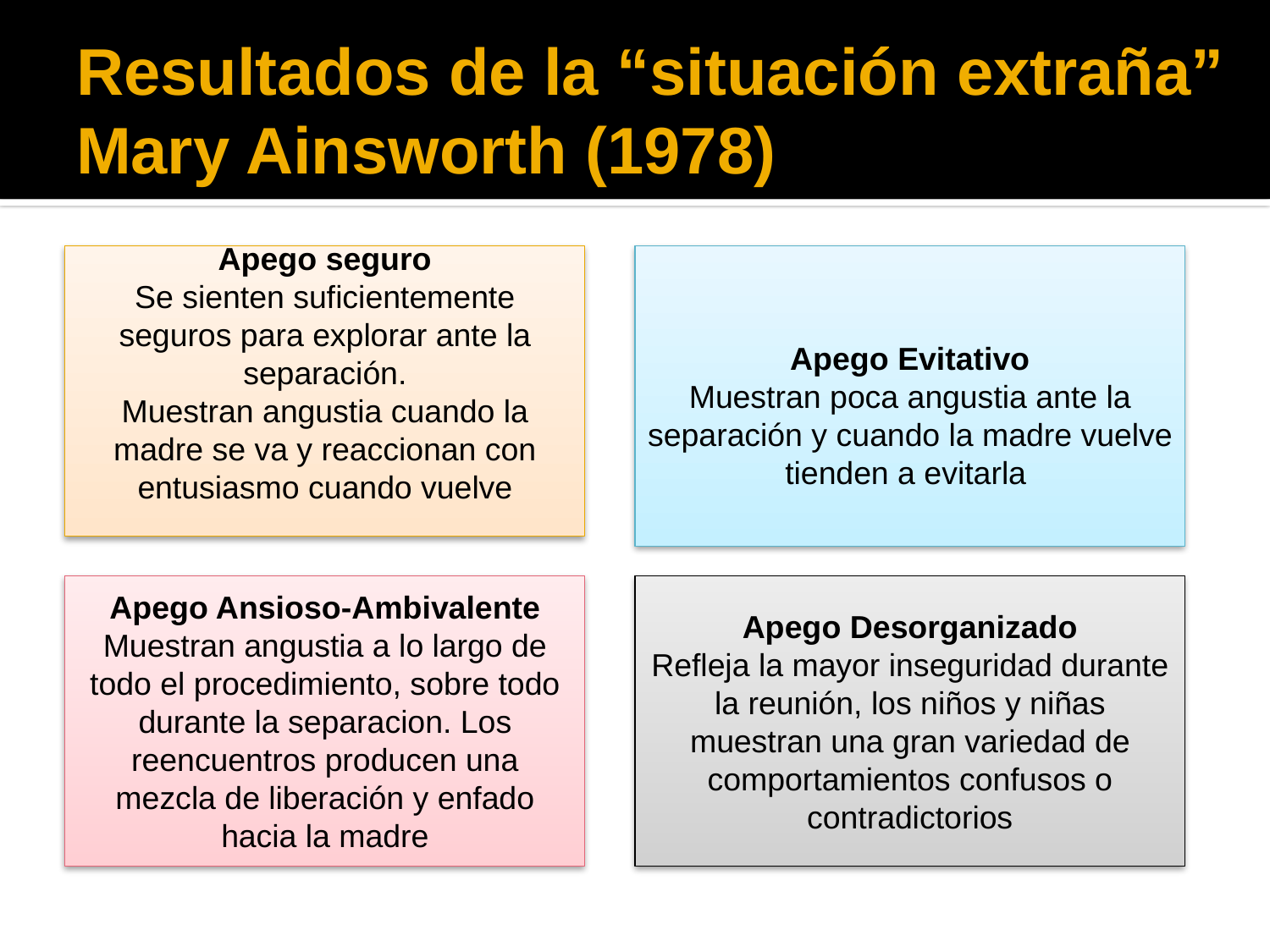

# Resultados de la “situación extraña” Mary Ainsworth (1978)
Apego seguro
Se sienten suficientemente seguros para explorar ante la separación.
Muestran angustia cuando la madre se va y reaccionan con entusiasmo cuando vuelve

Apego Evitativo
Muestran poca angustia ante la separación y cuando la madre vuelve tienden a evitarla
Apego Ansioso-Ambivalente
Muestran angustia a lo largo de todo el procedimiento, sobre todo durante la separacion. Los reencuentros producen una mezcla de liberación y enfado hacia la madre
Apego Desorganizado
Refleja la mayor inseguridad durante la reunión, los niños y niñas muestran una gran variedad de comportamientos confusos o contradictorios